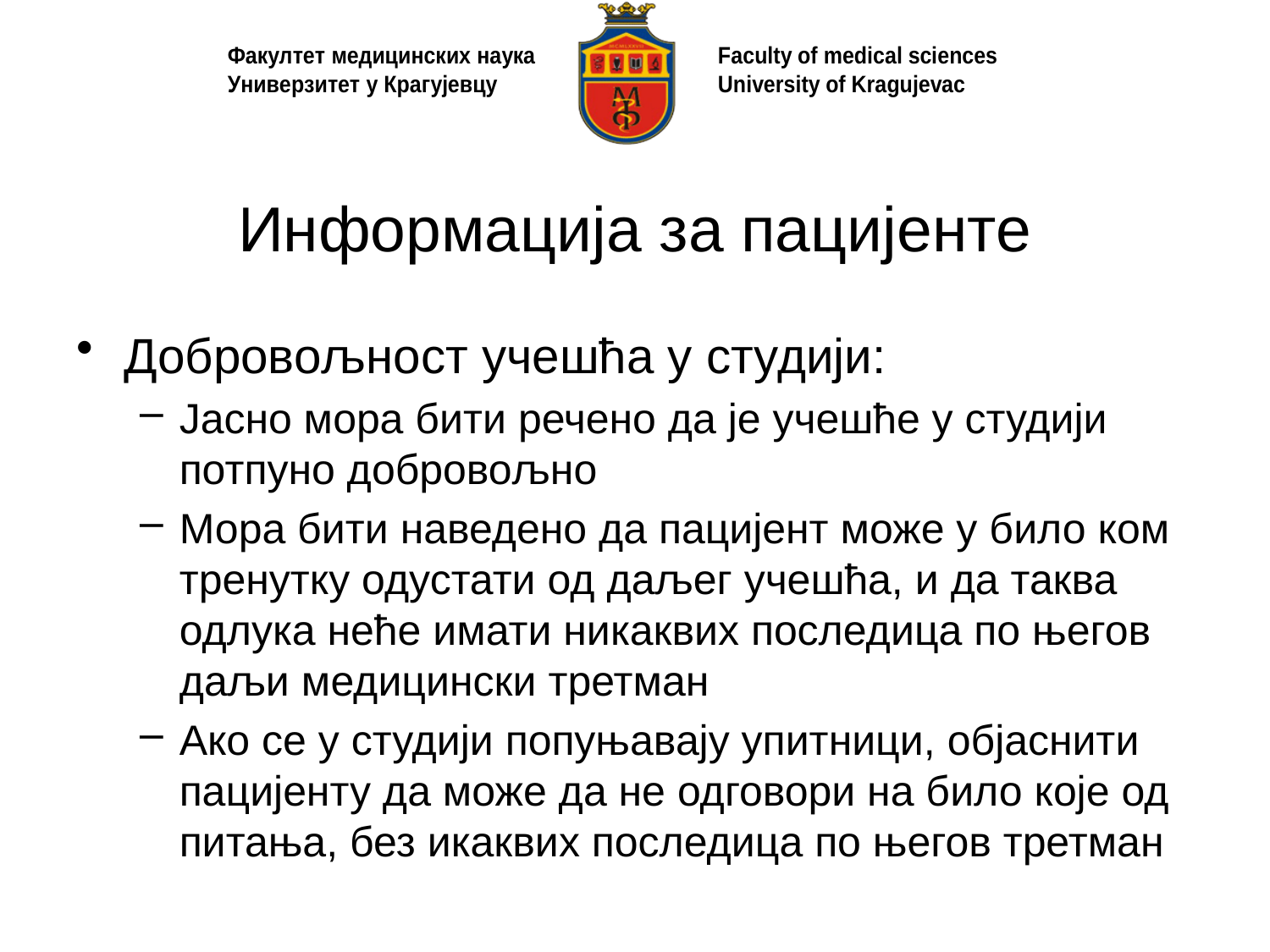

# Информација за пацијенте
Добровољност учешћа у студији:
Јасно мора бити речено да је учешће у студији потпуно добровољно
Мора бити наведено да пацијент може у било ком тренутку одустати од даљег учешћа, и да таква одлука неће имати никаквих последица по његов даљи медицински третман
Ако се у студији попуњавају упитници, објаснити пацијенту да може да не одговори на било које од питања, без икаквих последица по његов третман